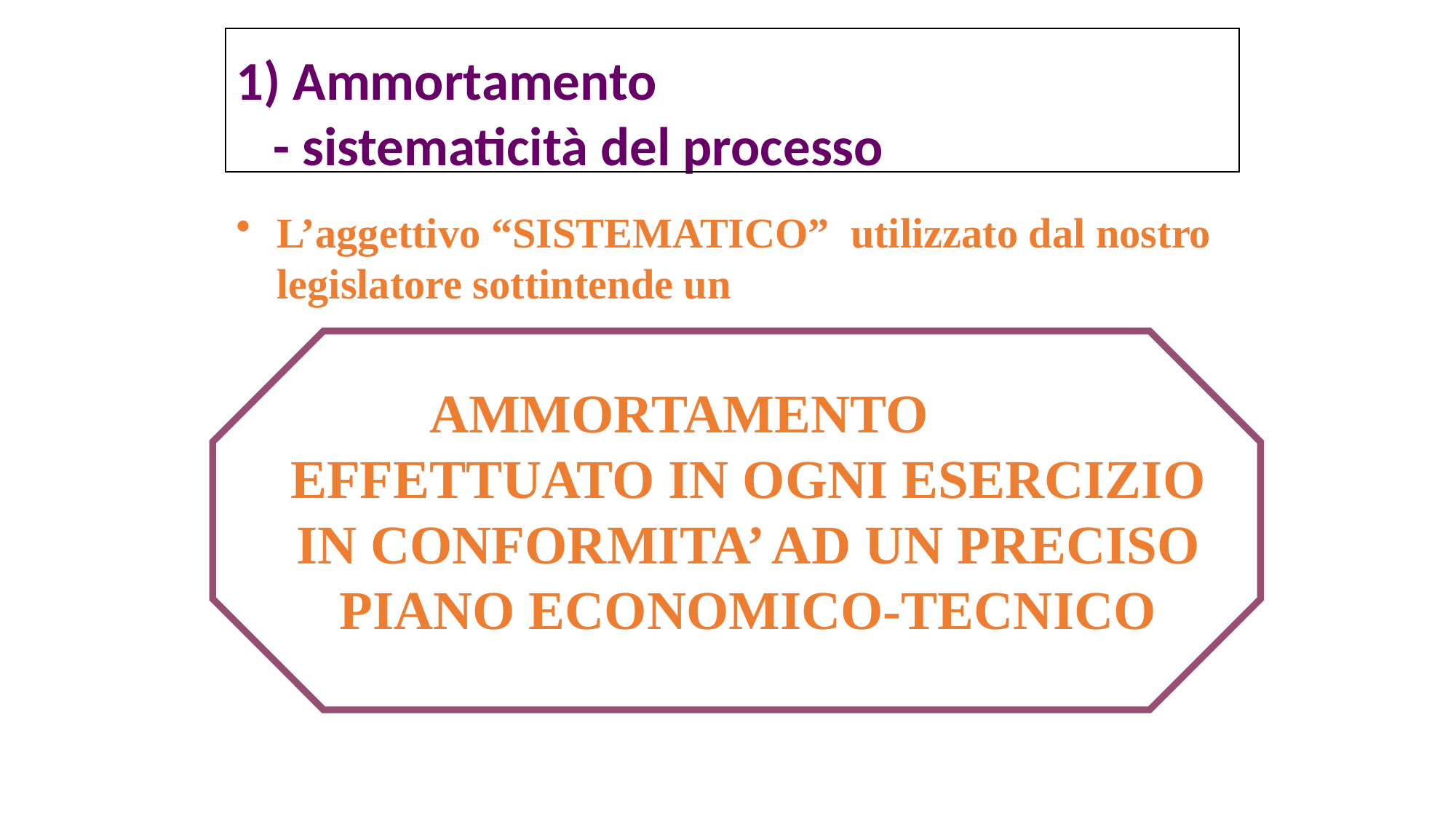

1) Ammortamento
   - sistematicità del processo
L’aggettivo “SISTEMATICO”  utilizzato dal nostro legislatore sottintende un

     AMMORTAMENTO            EFFETTUATO IN OGNI ESERCIZIO IN CONFORMITA’ AD UN PRECISO PIANO ECONOMICO-TECNICO